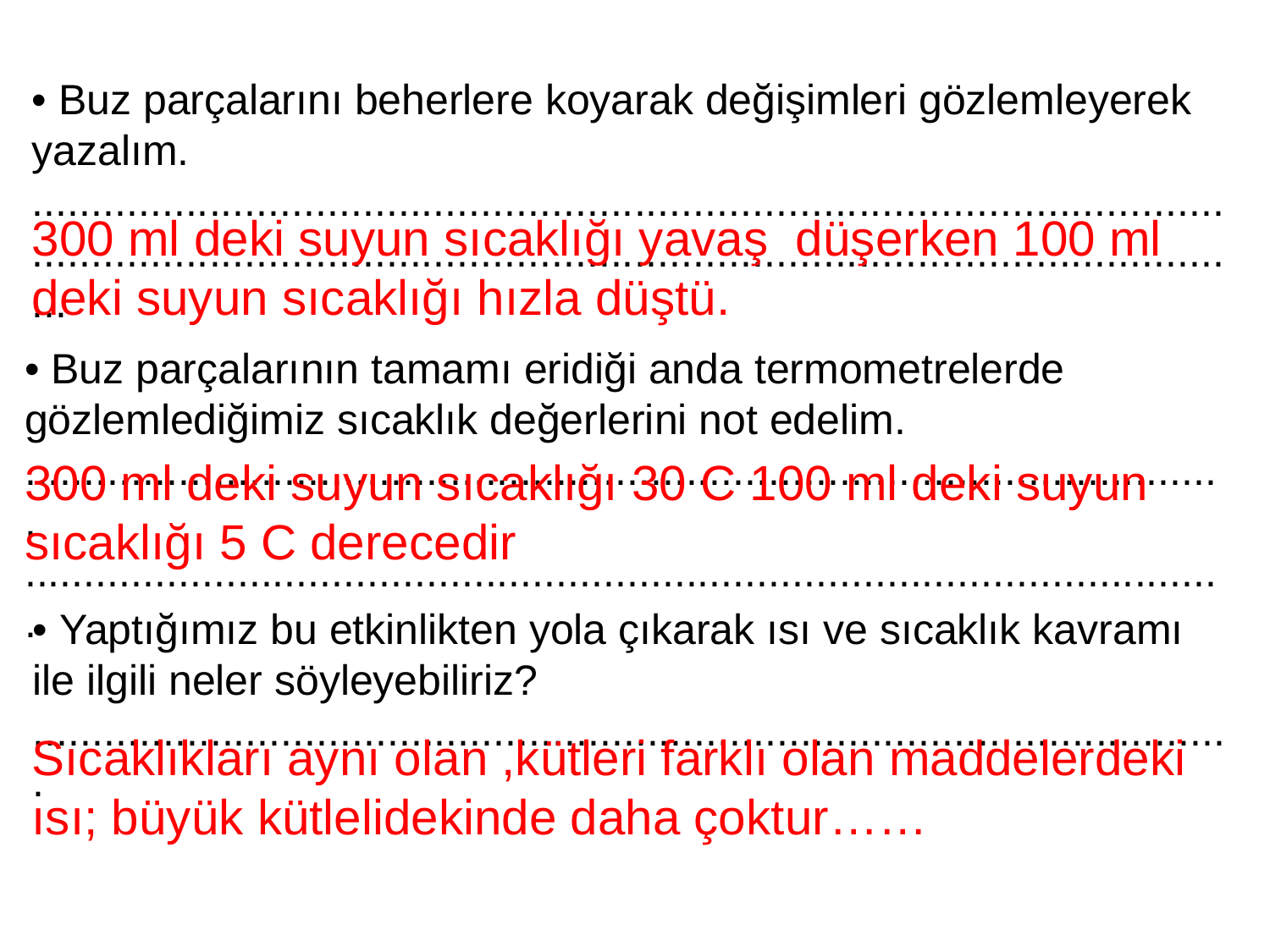

• Buz parçalarını beherlere koyarak değişimleri gözlemleyerek yazalım.
.............................................................................................................................................................................................................
300 ml deki suyun sıcaklığı yavaş  düşerken 100 ml deki suyun sıcaklığı hızla düştü.
• Buz parçalarının tamamı eridiği anda termometrelerde gözlemlediğimiz sıcaklık değerlerini not edelim.
......................................................................................................
......................................................................................................
300 ml deki suyun sıcaklığı 30 C 100 ml deki suyun sıcaklığı 5 C derecedir
• Yaptığımız bu etkinlikten yola çıkarak ısı ve sıcaklık kavramı ile ilgili neler söyleyebiliriz?
......................................................................................................
Sıcaklıkları aynı olan ,kütleri farklı olan maddelerdeki ısı; büyük kütlelidekinde daha çoktur……